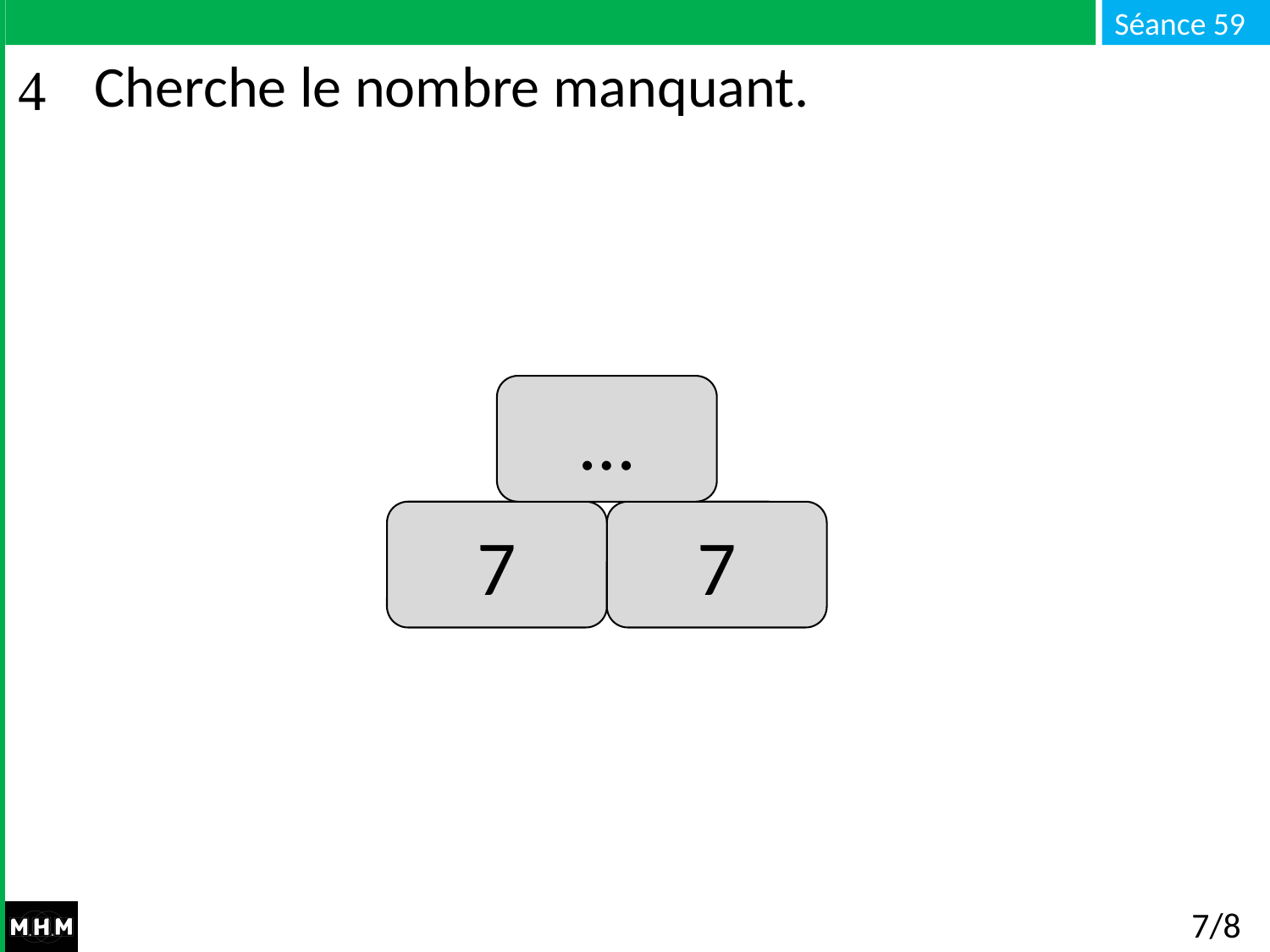

# Cherche le nombre manquant.
…
7
7
7/8